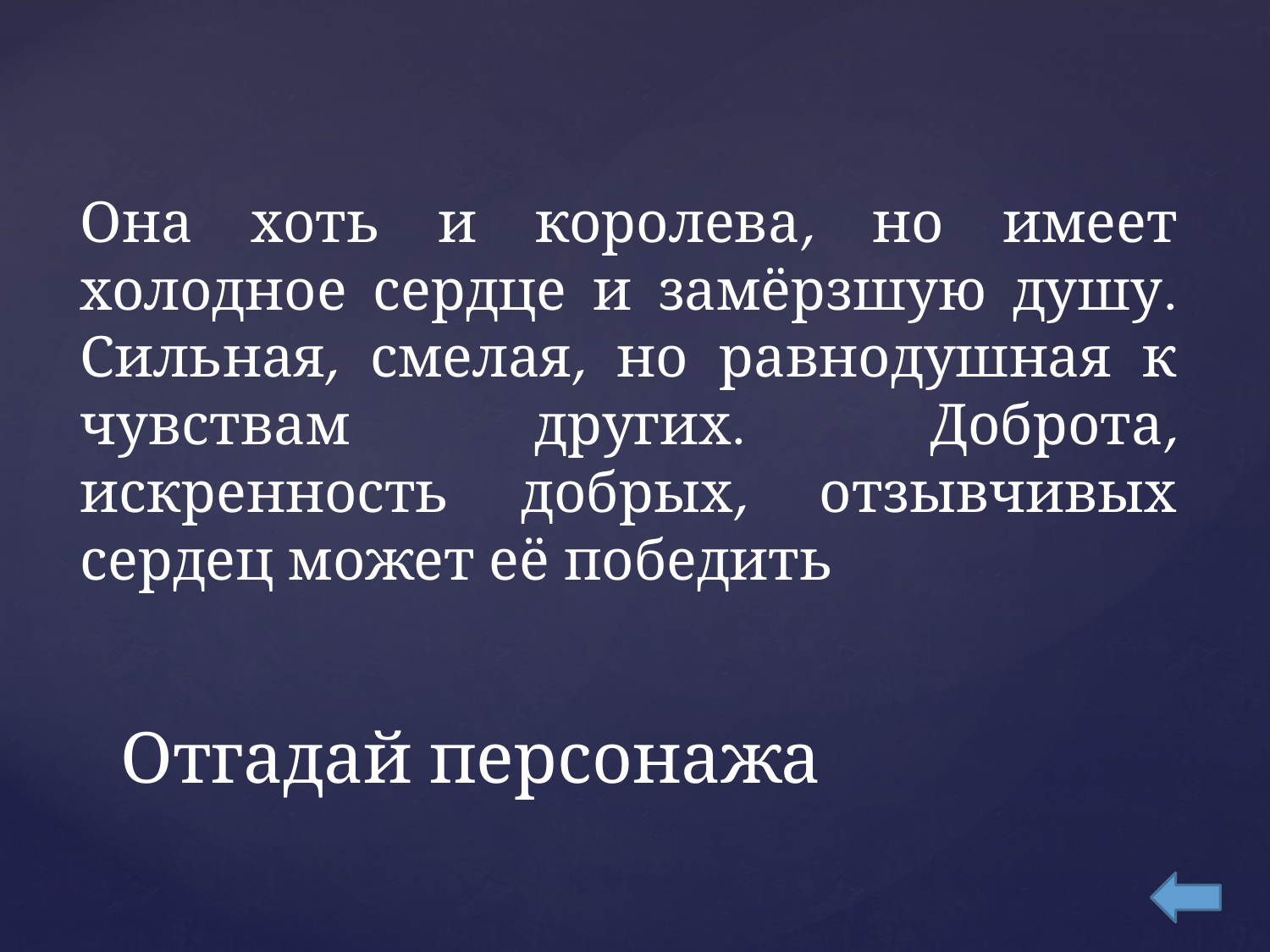

Она хоть и королева, но имеет холодное сердце и замёрзшую душу. Сильная, смелая, но равнодушная к чувствам других. Доброта, искренность добрых, отзывчивых сердец может её победить

# Отгадай персонажа